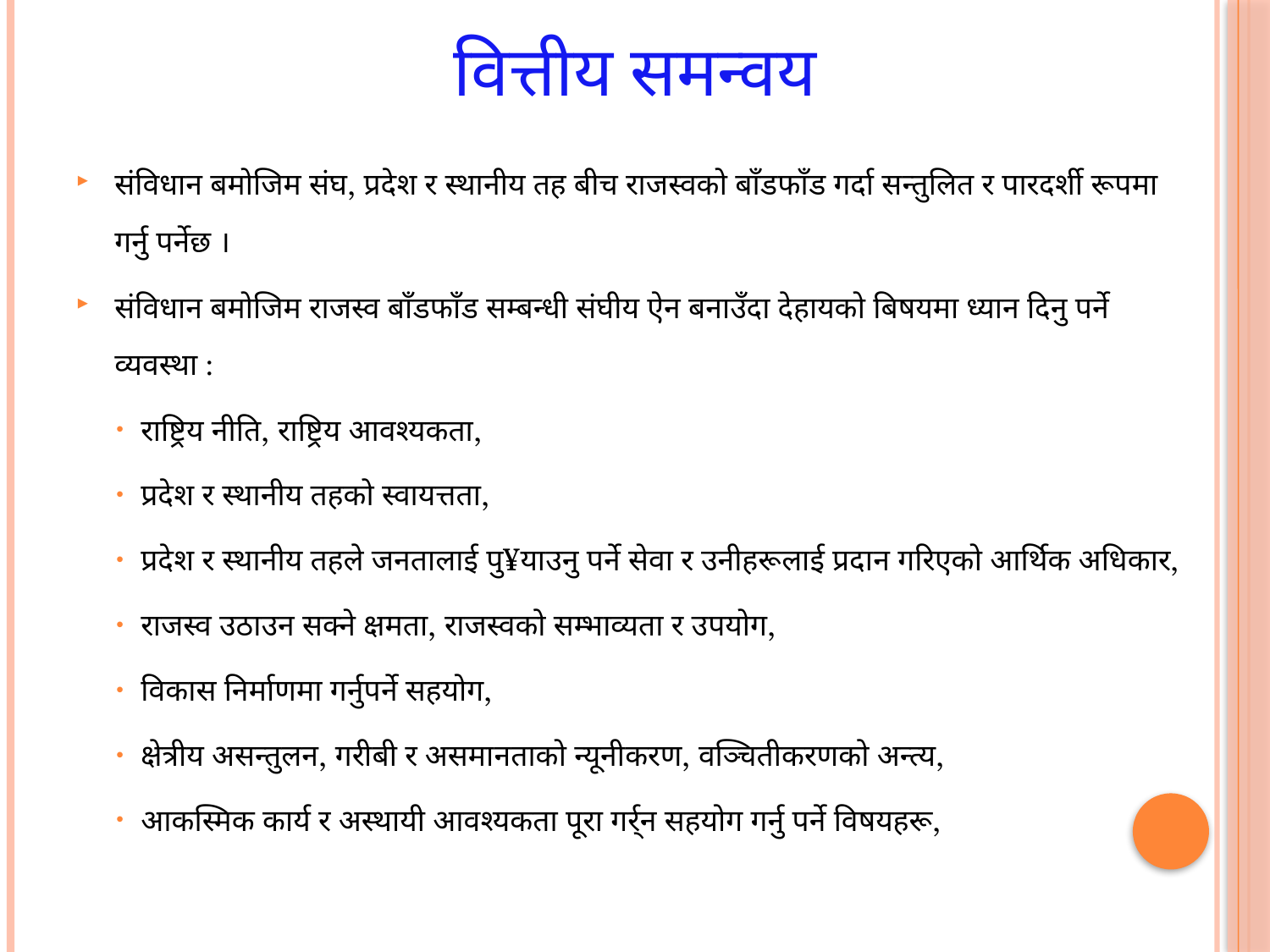

# वित्तीय समन्वय
संविधान बमोजिम संघ, प्रदेश र स्थानीय तह बीच राजस्वको बाँडफाँड गर्दा सन्तुलित र पारदर्शी रूपमा गर्नु पर्नेछ ।
संविधान बमोजिम राजस्व बाँडफाँड सम्बन्धी संघीय ऐन बनाउँदा देहायको बिषयमा ध्यान दिनु पर्ने व्यवस्था :
राष्ट्रिय नीति, राष्ट्रिय आवश्यकता,
प्रदेश र स्थानीय तहको स्वायत्तता,
प्रदेश र स्थानीय तहले जनतालाई पु¥याउनु पर्ने सेवा र उनीहरूलाई प्रदान गरिएको आर्थिक अधिकार,
राजस्व उठाउन सक्ने क्षमता, राजस्वको सम्भाव्यता र उपयोग,
विकास निर्माणमा गर्नुपर्ने सहयोग,
क्षेत्रीय असन्तुलन, गरीबी र असमानताको न्यूनीकरण, वञ्चितीकरणको अन्त्य,
आकस्मिक कार्य र अस्थायी आवश्यकता पूरा गर्र्न सहयोग गर्नु पर्ने विषयहरू,